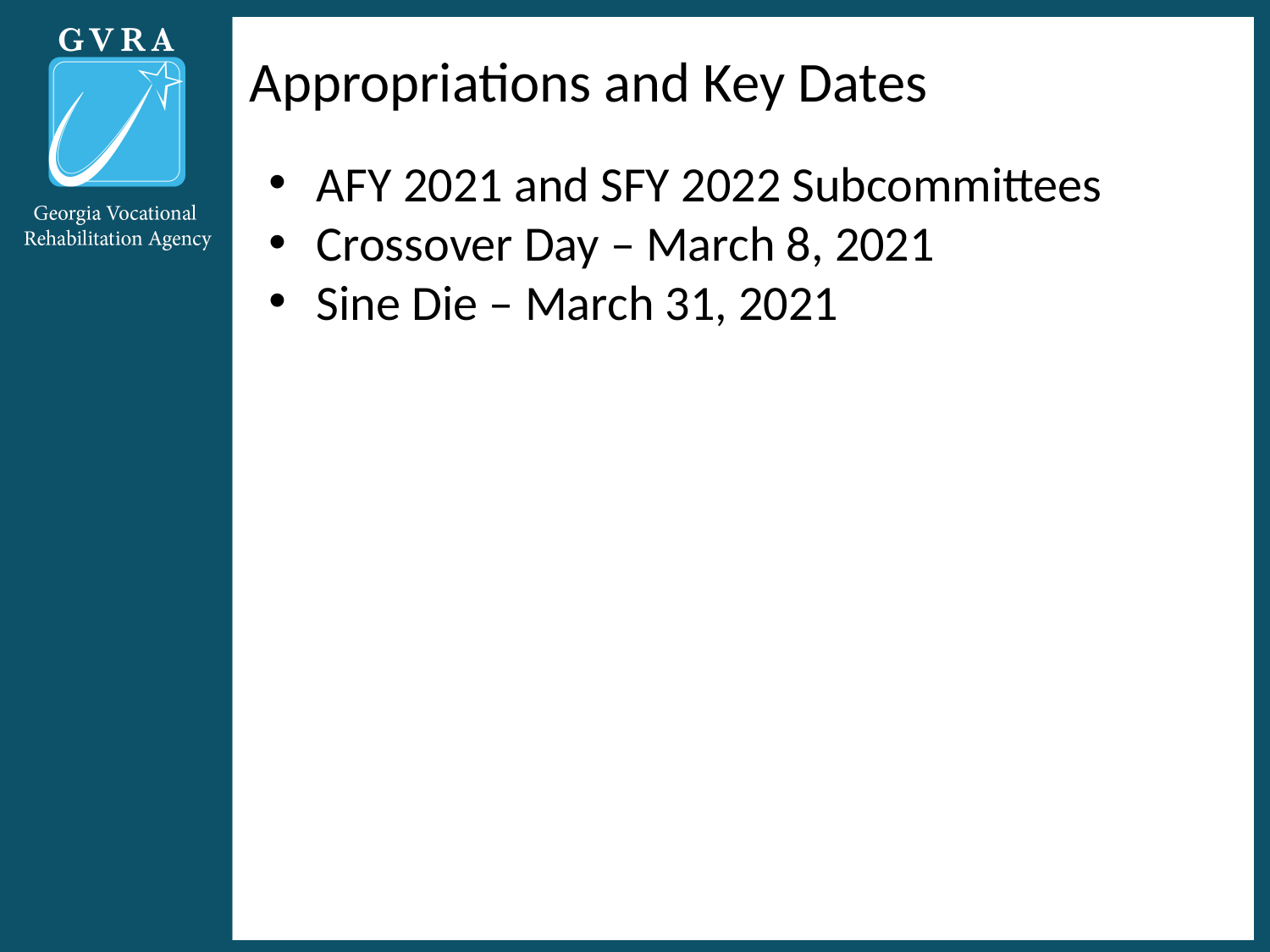

# Appropriations and Key Dates
AFY 2021 and SFY 2022 Subcommittees
Crossover Day – March 8, 2021
Sine Die – March 31, 2021